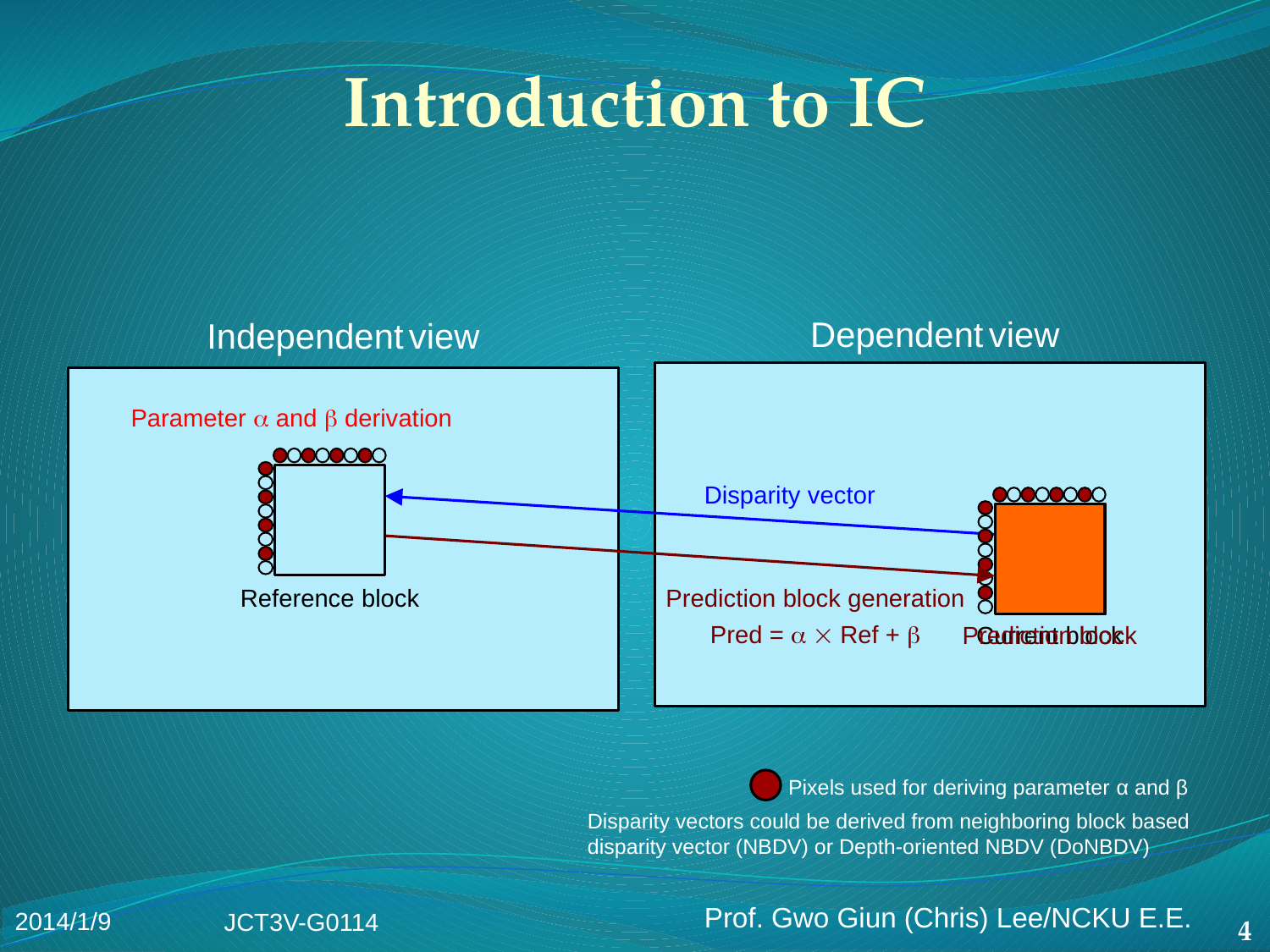

# Introduction to IC

Dependent view
Independent view

Parameter α and β derivation

Reference block
Disparity vector

Prediction block generation
Pred = α × Ref + β
Current block
Prediction block
Pixels used for deriving parameter α and β

Disparity vectors could be derived from neighboring block based disparity vector (NBDV) or Depth-oriented NBDV (DoNBDV)
2014/1/9
JCT3V-G0114
4